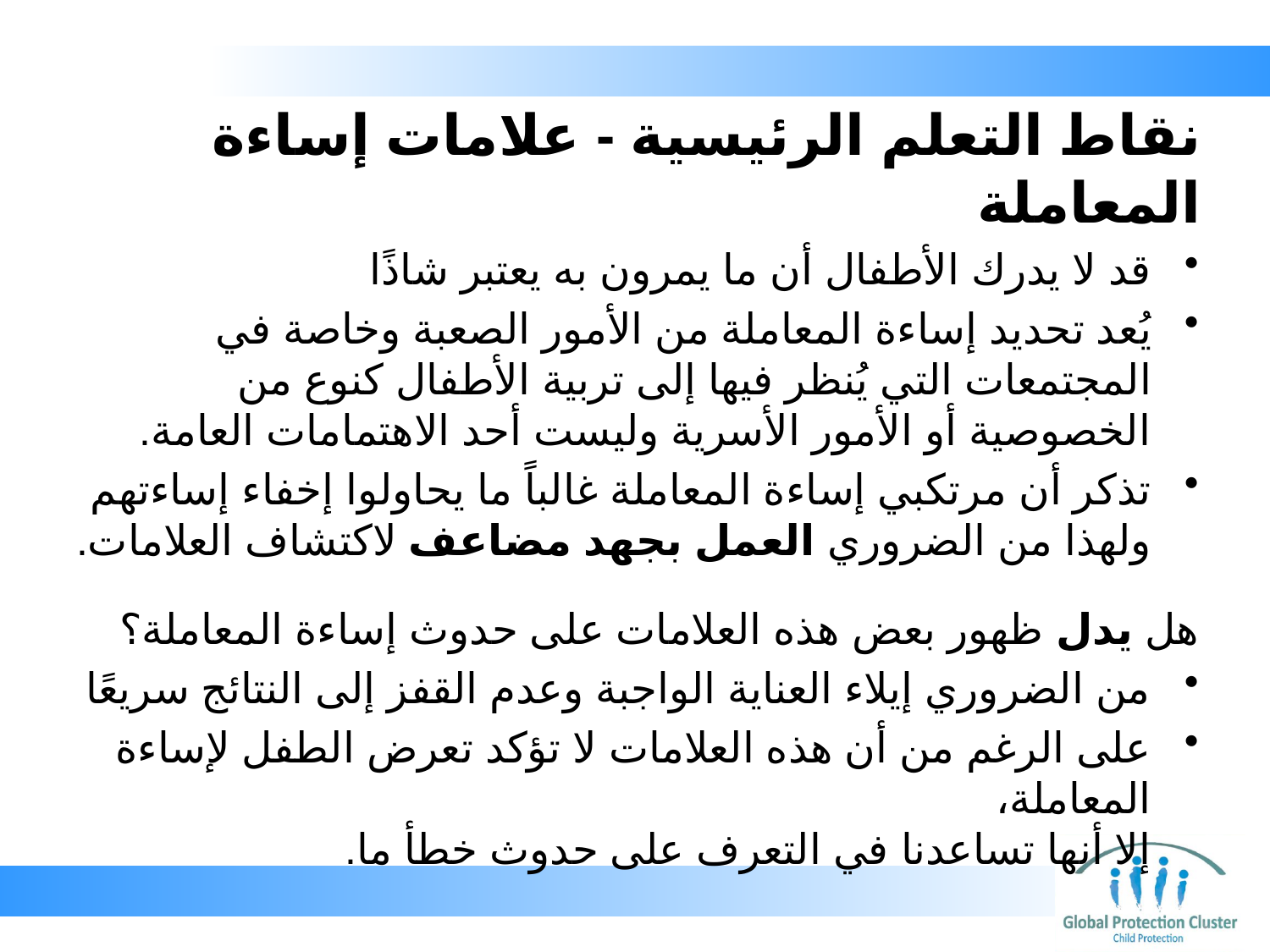

# نقاط التعلم الرئيسية - علامات إساءة المعاملة
قد لا يدرك الأطفال أن ما يمرون به يعتبر شاذًا
يُعد تحديد إساءة المعاملة من الأمور الصعبة وخاصة في المجتمعات التي يُنظر فيها إلى تربية الأطفال كنوع من الخصوصية أو الأمور الأسرية وليست أحد الاهتمامات العامة.
تذكر أن مرتكبي إساءة المعاملة غالباً ما يحاولوا إخفاء إساءتهم ولهذا من الضروري العمل بجهد مضاعف لاكتشاف العلامات.

‏هل يدل ظهور بعض هذه العلامات ‏على ‏حدوث إساءة المعاملة؟
من الضروري إيلاء العناية الواجبة وعدم القفز إلى النتائج سريعًا
على الرغم من أن هذه العلامات لا تؤكد تعرض الطفل لإساءة المعاملة،
إلا أنها تساعدنا في التعرف على حدوث خطأ ما.